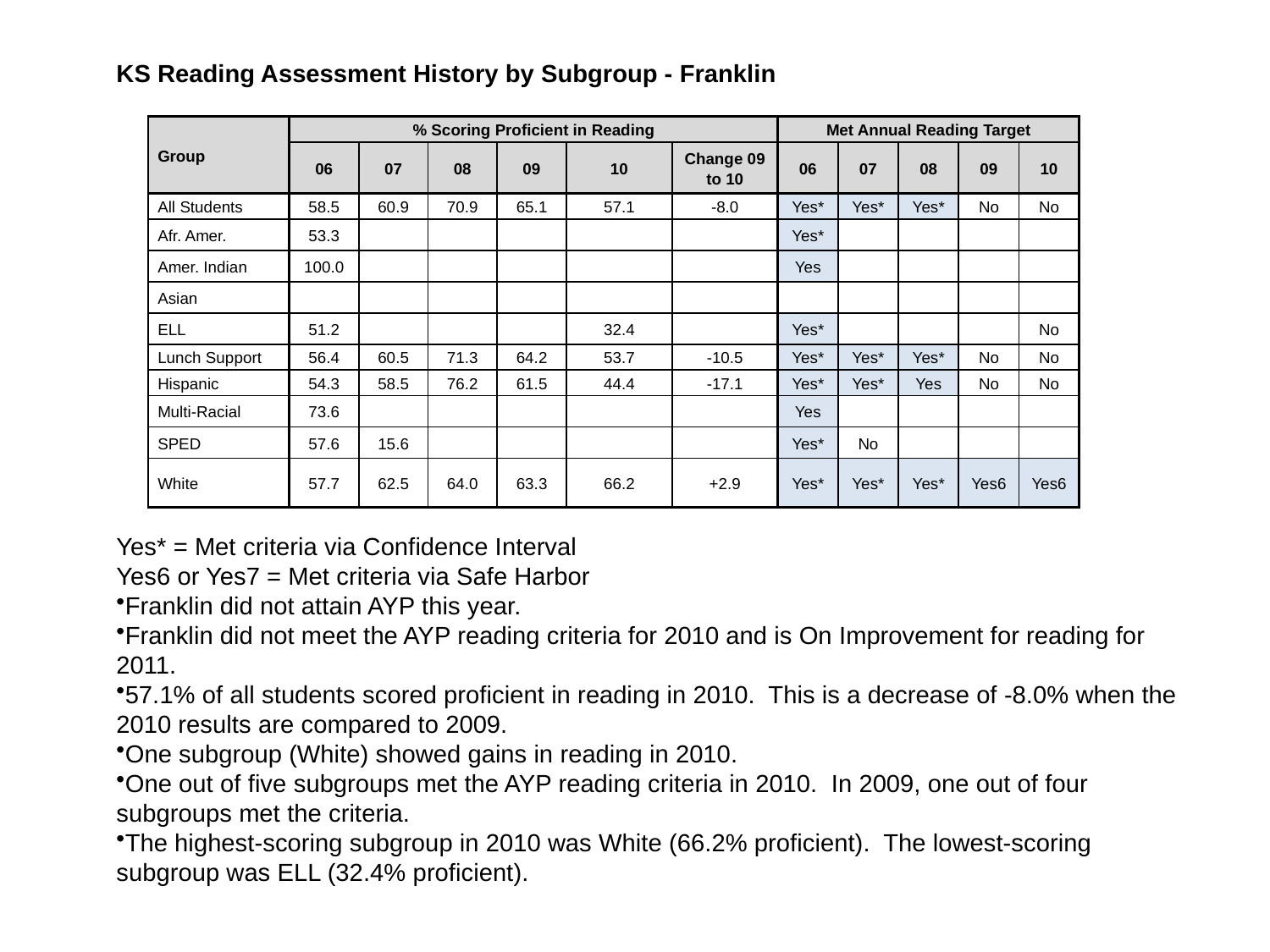

KS Reading Assessment History by Subgroup - Franklin

Yes* = Met criteria via Confidence Interval
Yes6 or Yes7 = Met criteria via Safe Harbor
Franklin did not attain AYP this year.
Franklin did not meet the AYP reading criteria for 2010 and is On Improvement for reading for 2011.
57.1% of all students scored proficient in reading in 2010.  This is a decrease of -8.0% when the 2010 results are compared to 2009.
One subgroup (White) showed gains in reading in 2010.
One out of five subgroups met the AYP reading criteria in 2010.  In 2009, one out of four subgroups met the criteria.
The highest-scoring subgroup in 2010 was White (66.2% proficient).  The lowest-scoring subgroup was ELL (32.4% proficient).
| Group | % Scoring Proficient in Reading |  |  |  |  |  | Met Annual Reading Target |  |  |  |  |
| --- | --- | --- | --- | --- | --- | --- | --- | --- | --- | --- | --- |
|  | 06 | 07 | 08 | 09 | 10 | Change 09 to 10 | 06 | 07 | 08 | 09 | 10 |
| All Students | 58.5 | 60.9 | 70.9 | 65.1 | 57.1 | -8.0 | Yes\* | Yes\* | Yes\* | No | No |
| Afr. Amer. | 53.3 |  |  |  |  |  | Yes\* |  |  |  |  |
| Amer. Indian | 100.0 |  |  |  |  |  | Yes |  |  |  |  |
| Asian |  |  |  |  |  |  |  |  |  |  |  |
| ELL | 51.2 |  |  |  | 32.4 |  | Yes\* |  |  |  | No |
| Lunch Support | 56.4 | 60.5 | 71.3 | 64.2 | 53.7 | -10.5 | Yes\* | Yes\* | Yes\* | No | No |
| Hispanic | 54.3 | 58.5 | 76.2 | 61.5 | 44.4 | -17.1 | Yes\* | Yes\* | Yes | No | No |
| Multi-Racial | 73.6 |  |  |  |  |  | Yes |  |  |  |  |
| SPED | 57.6 | 15.6 |  |  |  |  | Yes\* | No |  |  |  |
| White | 57.7 | 62.5 | 64.0 | 63.3 | 66.2 | +2.9 | Yes\* | Yes\* | Yes\* | Yes6 | Yes6 |